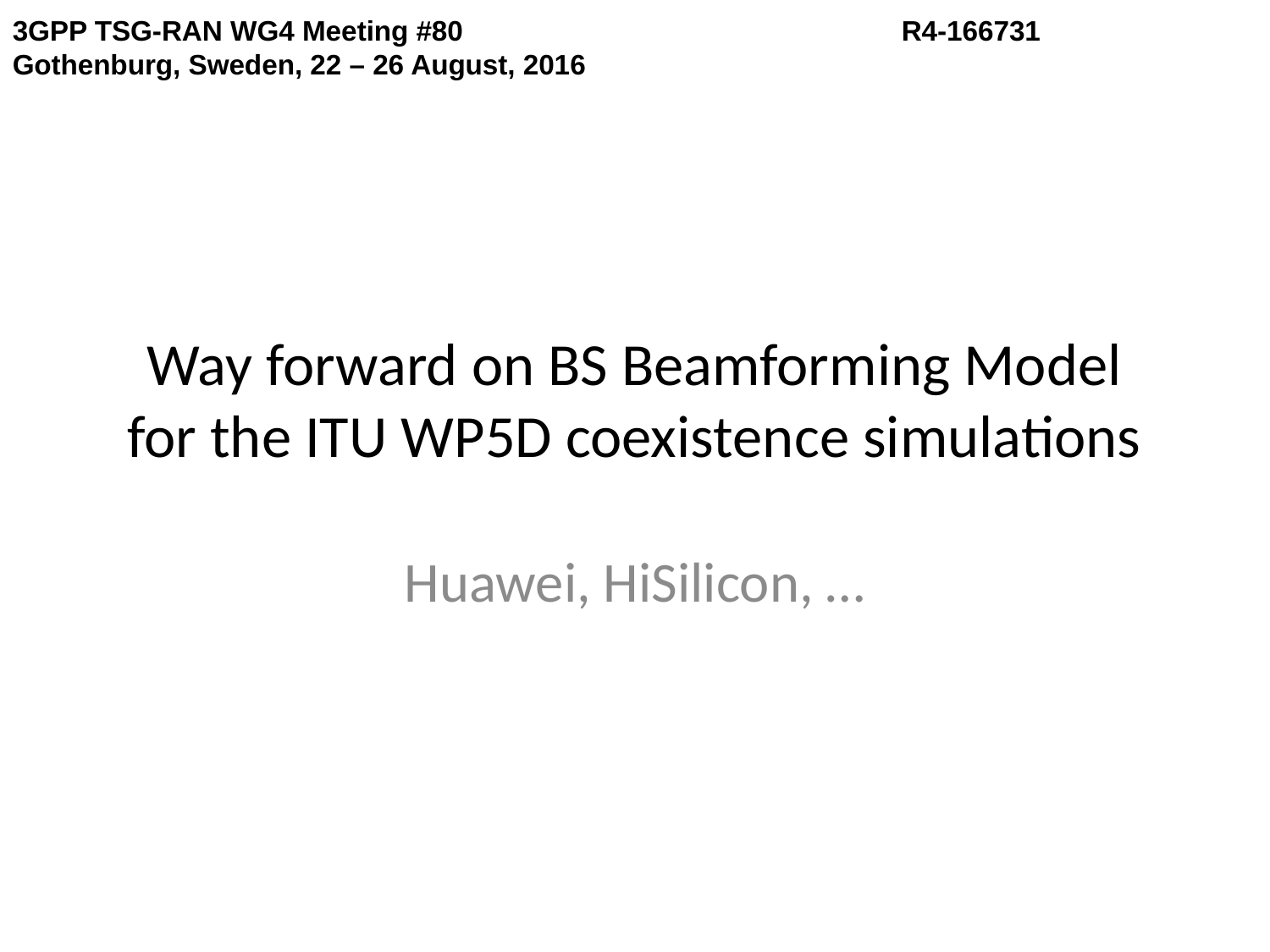

3GPP TSG-RAN WG4 Meeting #80 				R4-166731
Gothenburg, Sweden, 22 – 26 August, 2016
# Way forward on BS Beamforming Model for the ITU WP5D coexistence simulations
Huawei, HiSilicon, …